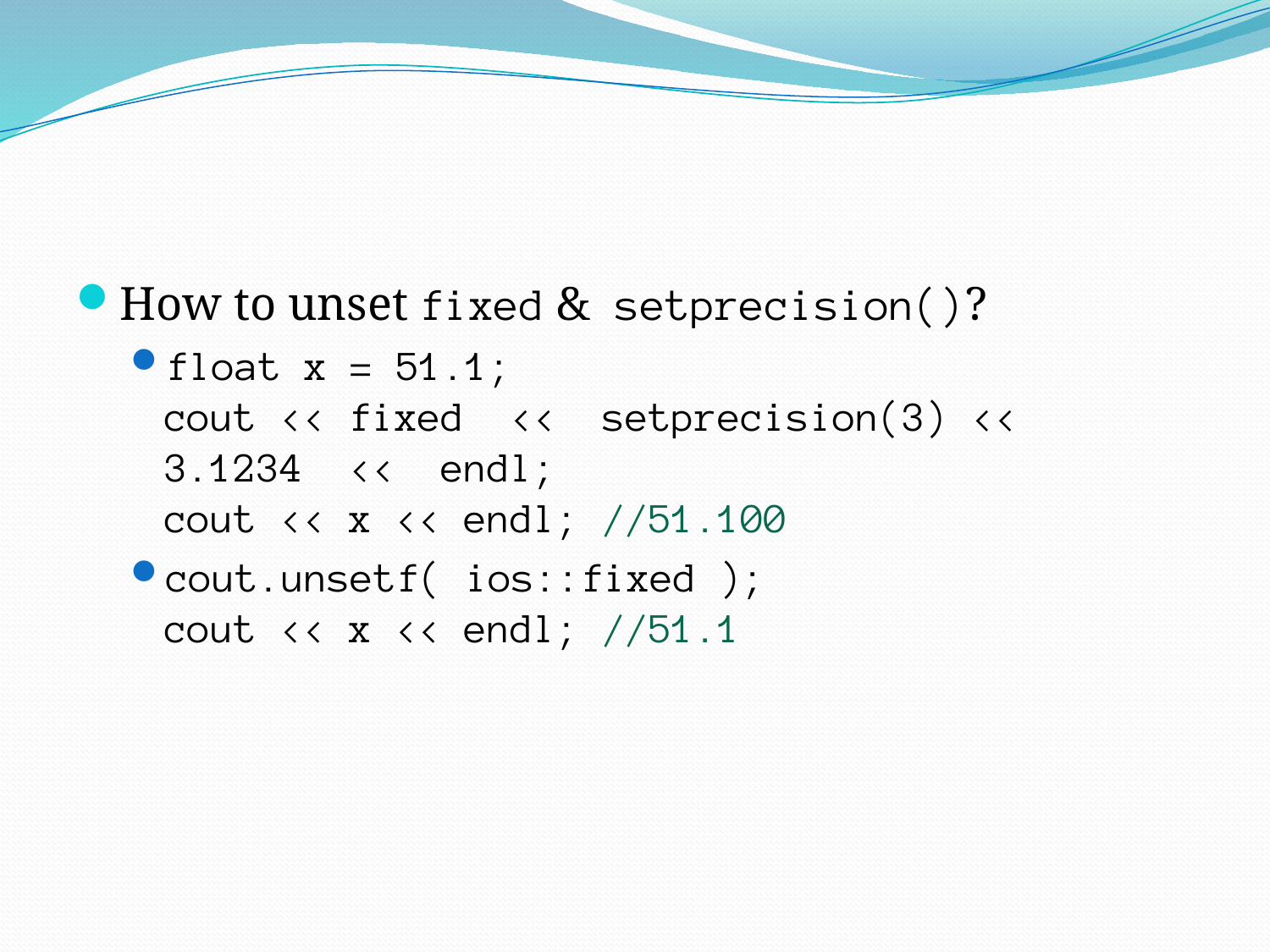

#
How to unset fixed & setprecision()?
float x = 51.1;
cout << fixed  <<  setprecision(3) << 3.1234  <<  endl;
cout << x << endl; //51.100
cout.unsetf( ios::fixed );
cout << x << endl; //51.1